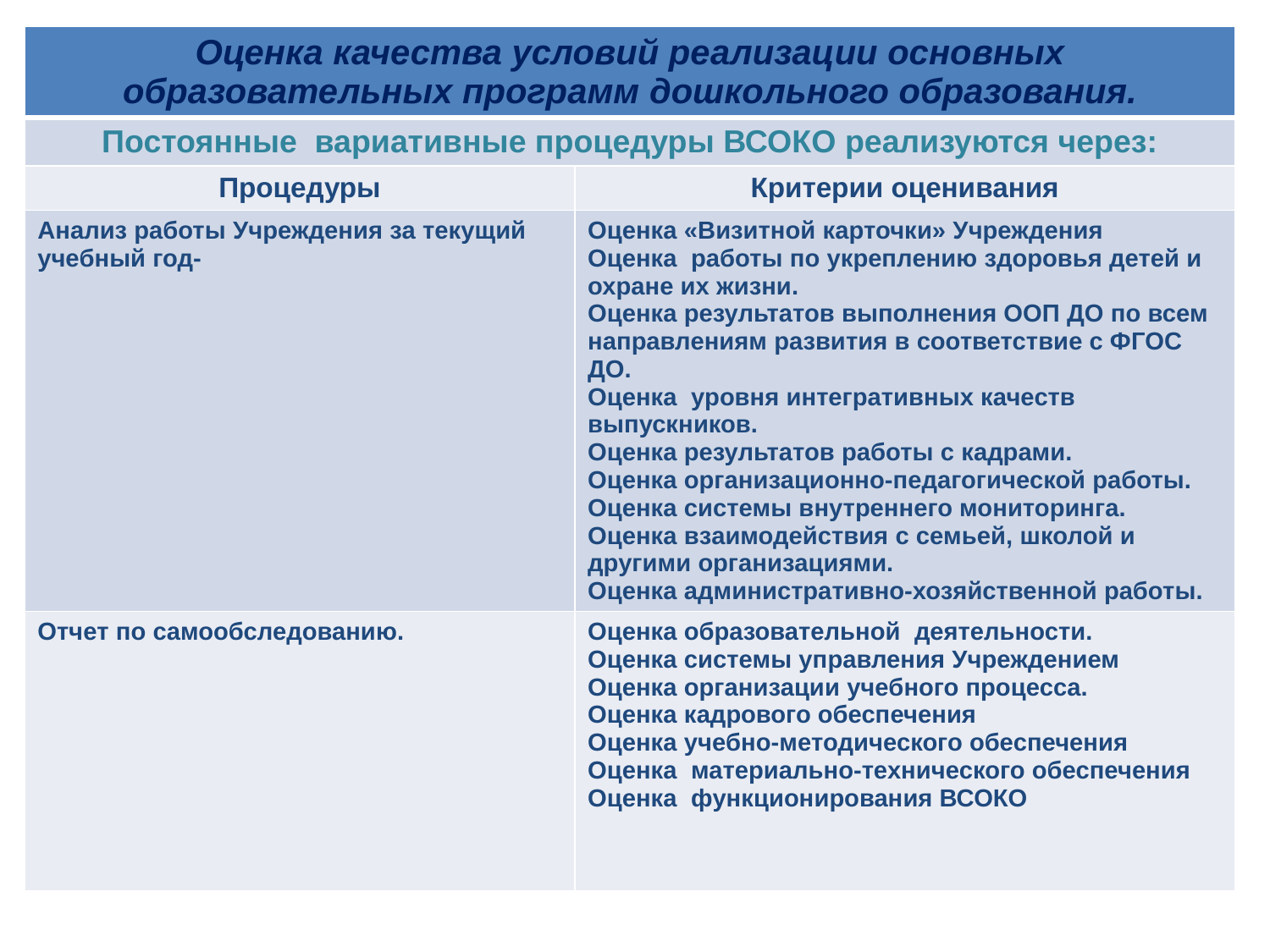

| Оценка качества условий реализации основных образовательных программ дошкольного образования. |  |
| --- | --- |
| Постоянные вариативные процедуры ВСОКО реализуются через: |  |
| Процедуры | Критерии оценивания |
| Анализ работы Учреждения за текущий учебный год- | Оценка «Визитной карточки» Учреждения Оценка работы по укреплению здоровья детей и охране их жизни. Оценка результатов выполнения ООП ДО по всем направлениям развития в соответствие с ФГОС ДО. Оценка уровня интегративных качеств выпускников. Оценка результатов работы с кадрами. Оценка организационно-педагогической работы. Оценка системы внутреннего мониторинга. Оценка взаимодействия с семьей, школой и другими организациями. Оценка административно-хозяйственной работы. |
| Отчет по самообследованию. | Оценка образовательной деятельности. Оценка системы управления Учреждением Оценка организации учебного процесса. Оценка кадрового обеспечения Оценка учебно-методического обеспечения Оценка материально-технического обеспечения Оценка функционирования ВСОКО |